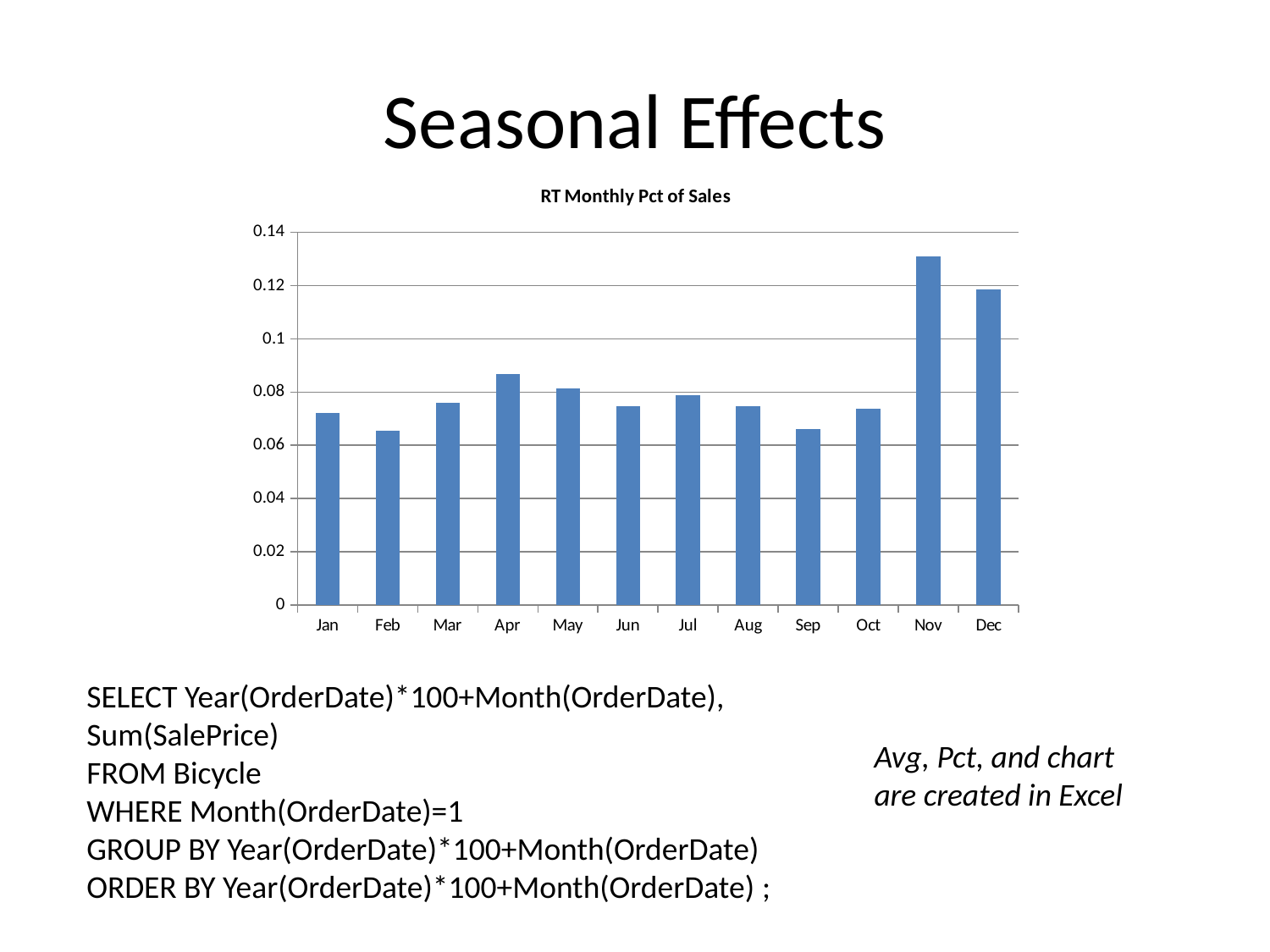

# Seasonal Effects

### Chart: RT Monthly Pct of Sales

| Category | PctSales |
|---|---|
| Jan | 0.07220889550163473 |
| Feb | 0.06533394584321192 |
| Mar | 0.07587305371828472 |
| Apr | 0.08693924630820317 |
| May | 0.0815235866909701 |
| Jun | 0.0747327650433634 |
| Jul | 0.07873428030054883 |
| Aug | 0.07471076867966785 |
| Sep | 0.06621472699509322 |
| Oct | 0.07390423190590044 |
| Nov | 0.1310932429613078 |
| Dec | 0.1187312560518138 |
SELECT Year(OrderDate)*100+Month(OrderDate), Sum(SalePrice)
FROM Bicycle
WHERE Month(OrderDate)=1
GROUP BY Year(OrderDate)*100+Month(OrderDate)
ORDER BY Year(OrderDate)*100+Month(OrderDate) ;
Avg, Pct, and chart are created in Excel